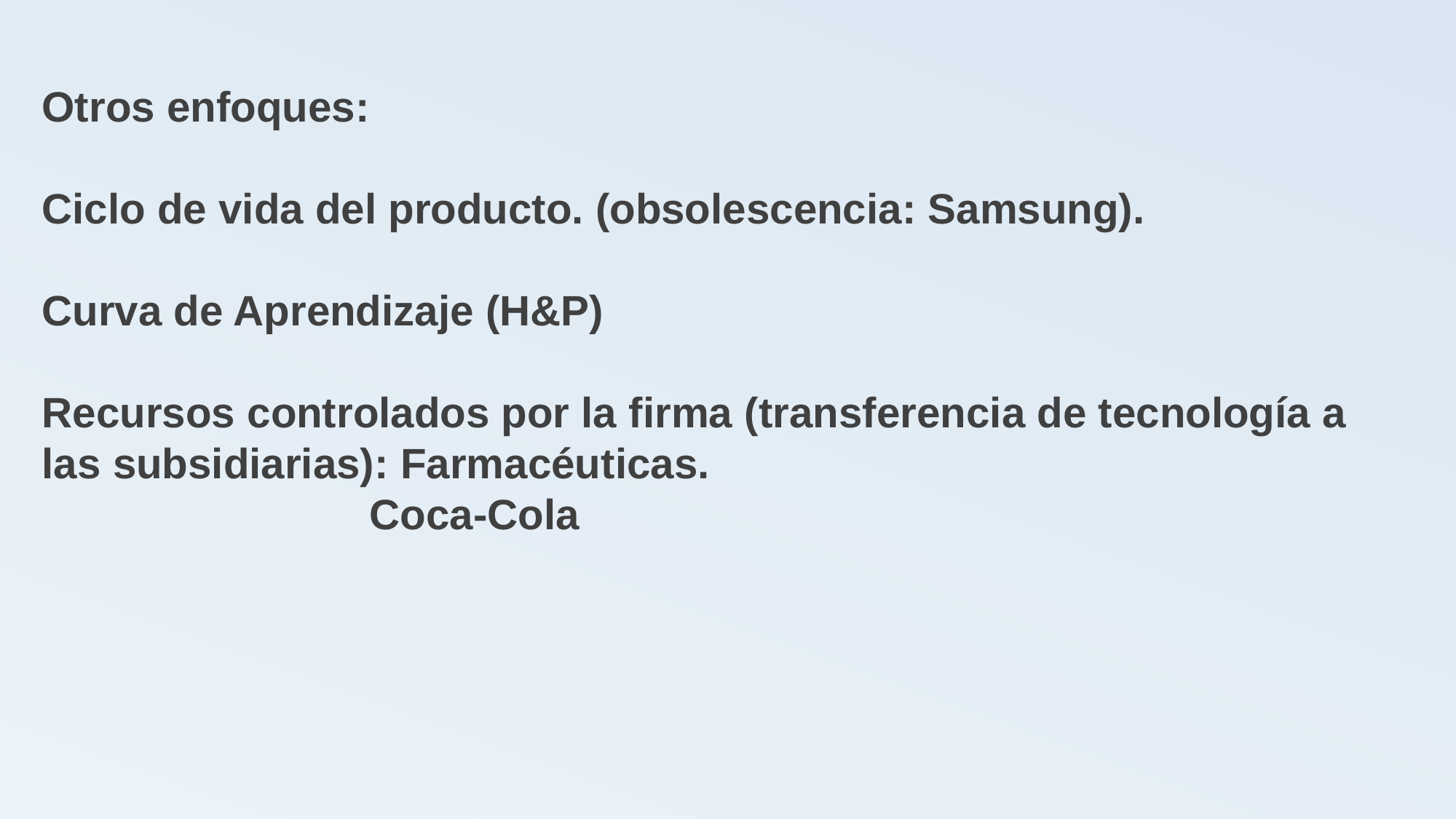

Otros enfoques:

Ciclo de vida del producto. (obsolescencia: Samsung).

Curva de Aprendizaje (H&P)

Recursos controlados por la firma (transferencia de tecnología a las subsidiarias): Farmacéuticas.
			Coca-Cola